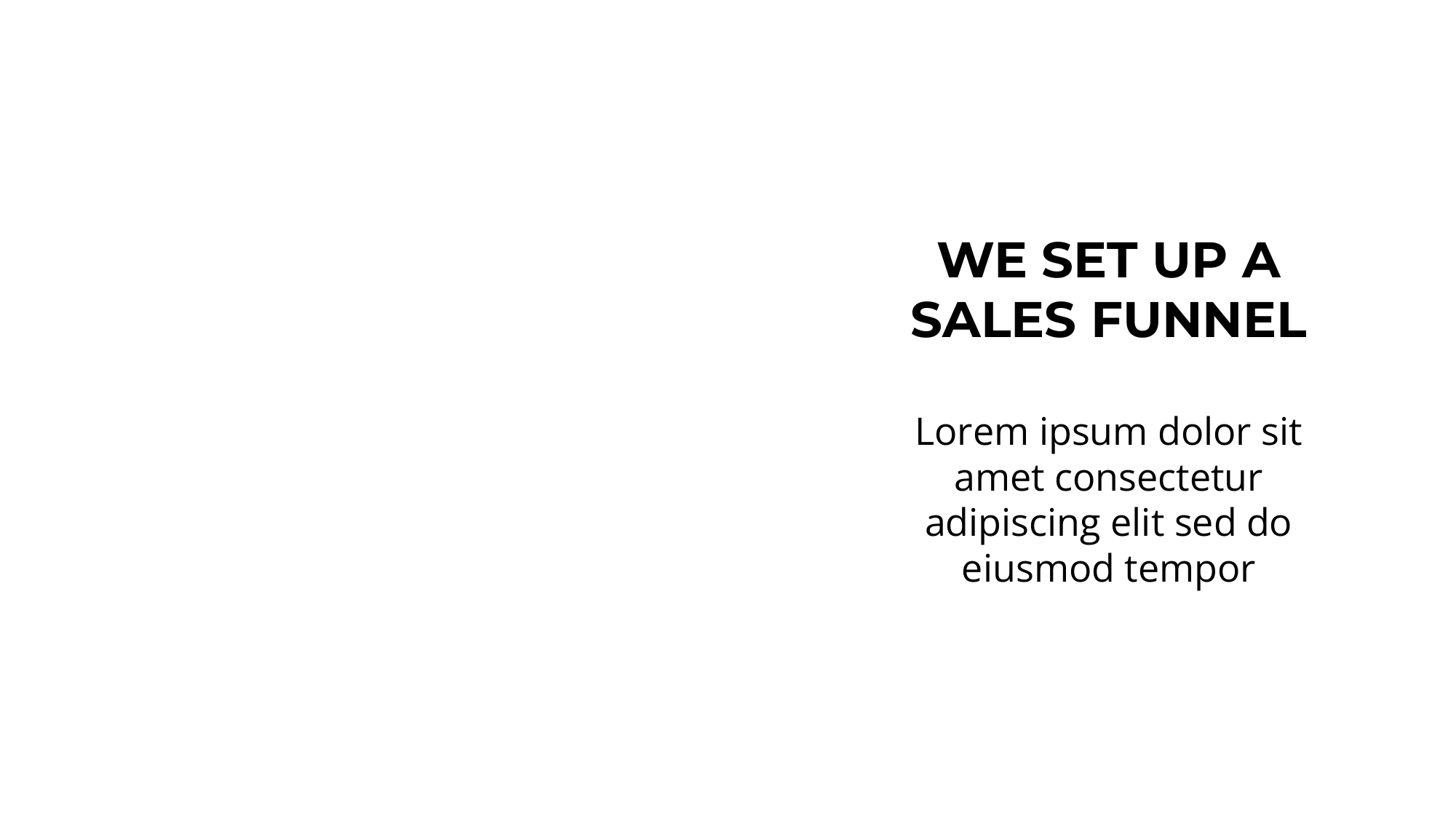

WE SET UP A SALES FUNNEL
Lorem ipsum dolor sit amet consectetur adipiscing elit sed do eiusmod tempor